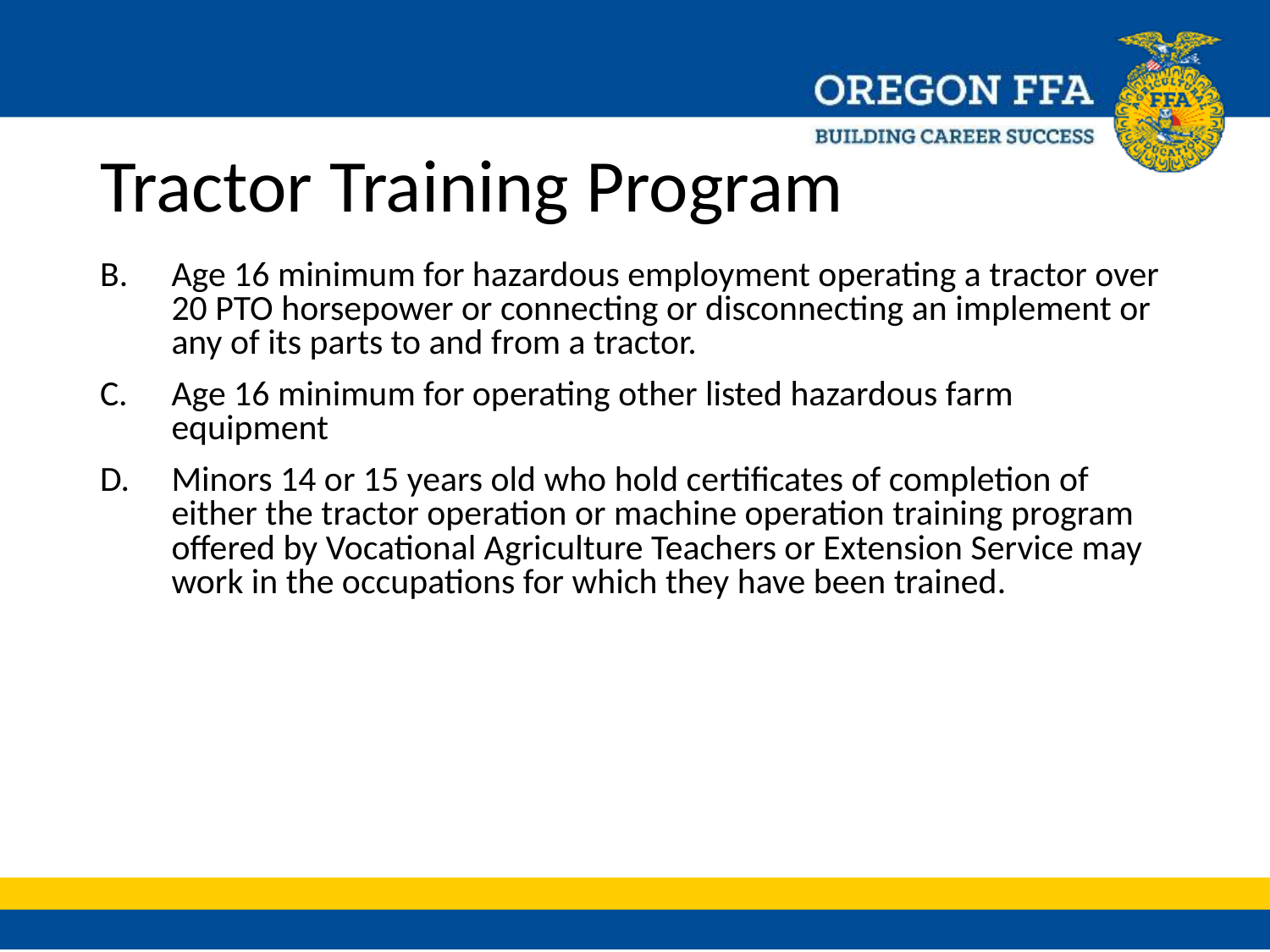

# Tractor Training Program
Age 16 minimum for hazardous employment operating a tractor over 20 PTO horsepower or connecting or disconnecting an implement or any of its parts to and from a tractor.
Age 16 minimum for operating other listed hazardous farm equipment
Minors 14 or 15 years old who hold certificates of completion of either the tractor operation or machine operation training program offered by Vocational Agriculture Teachers or Extension Service may work in the occupations for which they have been trained.